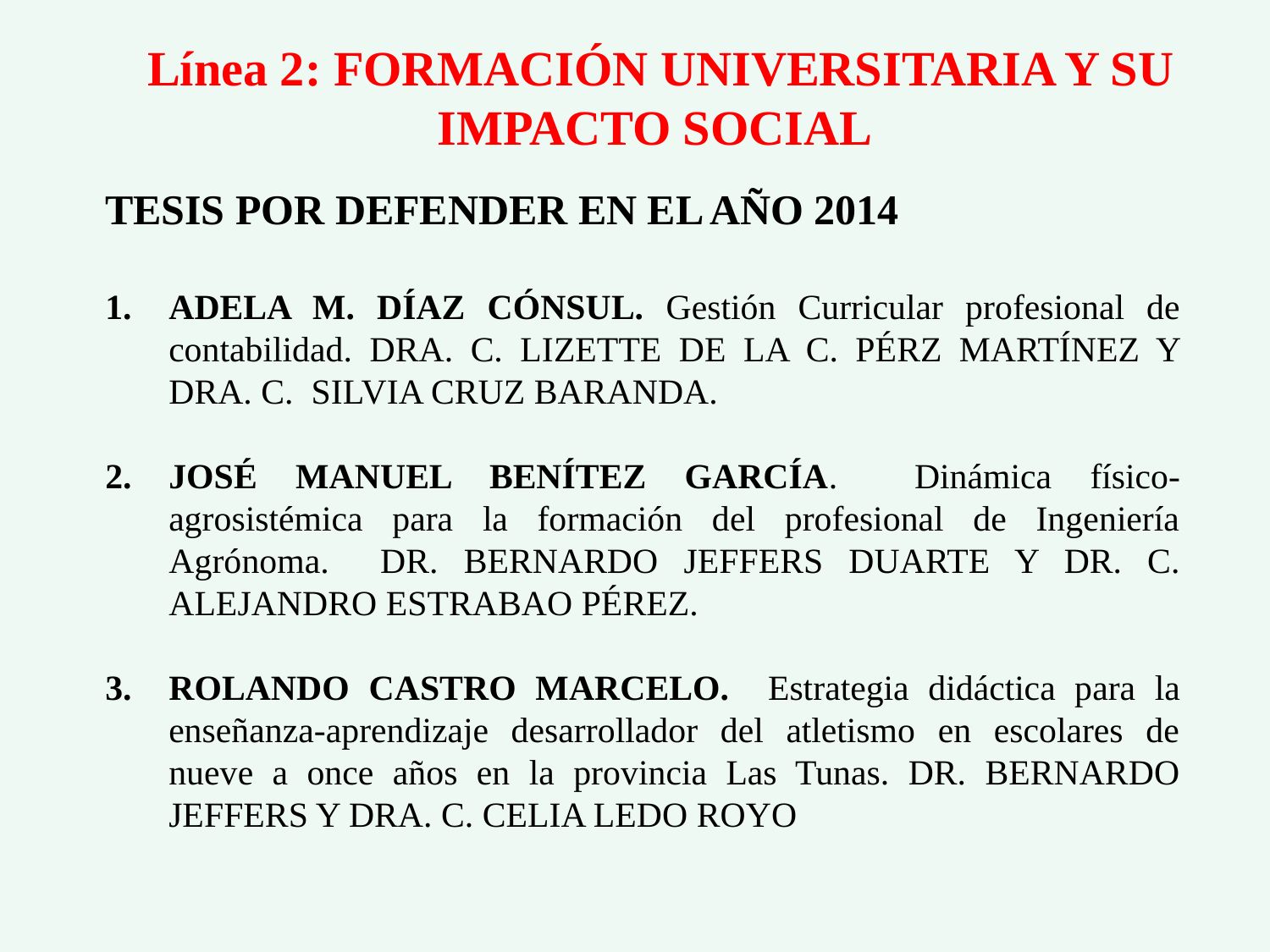

# Línea 2: FORMACIÓN UNIVERSITARIA Y SU IMPACTO SOCIAL
TESIS POR DEFENDER EN EL AÑO 2014

ADELA M. DÍAZ CÓNSUL. Gestión Curricular profesional de contabilidad. DRA. C. LIZETTE DE LA C. PÉRZ MARTÍNEZ Y DRA. C.  SILVIA CRUZ BARANDA.

JOSÉ MANUEL BENÍTEZ GARCÍA.  Dinámica físico-agrosistémica para la formación del profesional de Ingeniería Agrónoma.  DR. BERNARDO JEFFERS DUARTE Y DR. C. ALEJANDRO ESTRABAO PÉREZ.

ROLANDO CASTRO MARCELO.  Estrategia didáctica para la enseñanza-aprendizaje desarrollador del atletismo en escolares de nueve a once años en la provincia Las Tunas. DR. BERNARDO JEFFERS Y DRA. C. CELIA LEDO ROYO